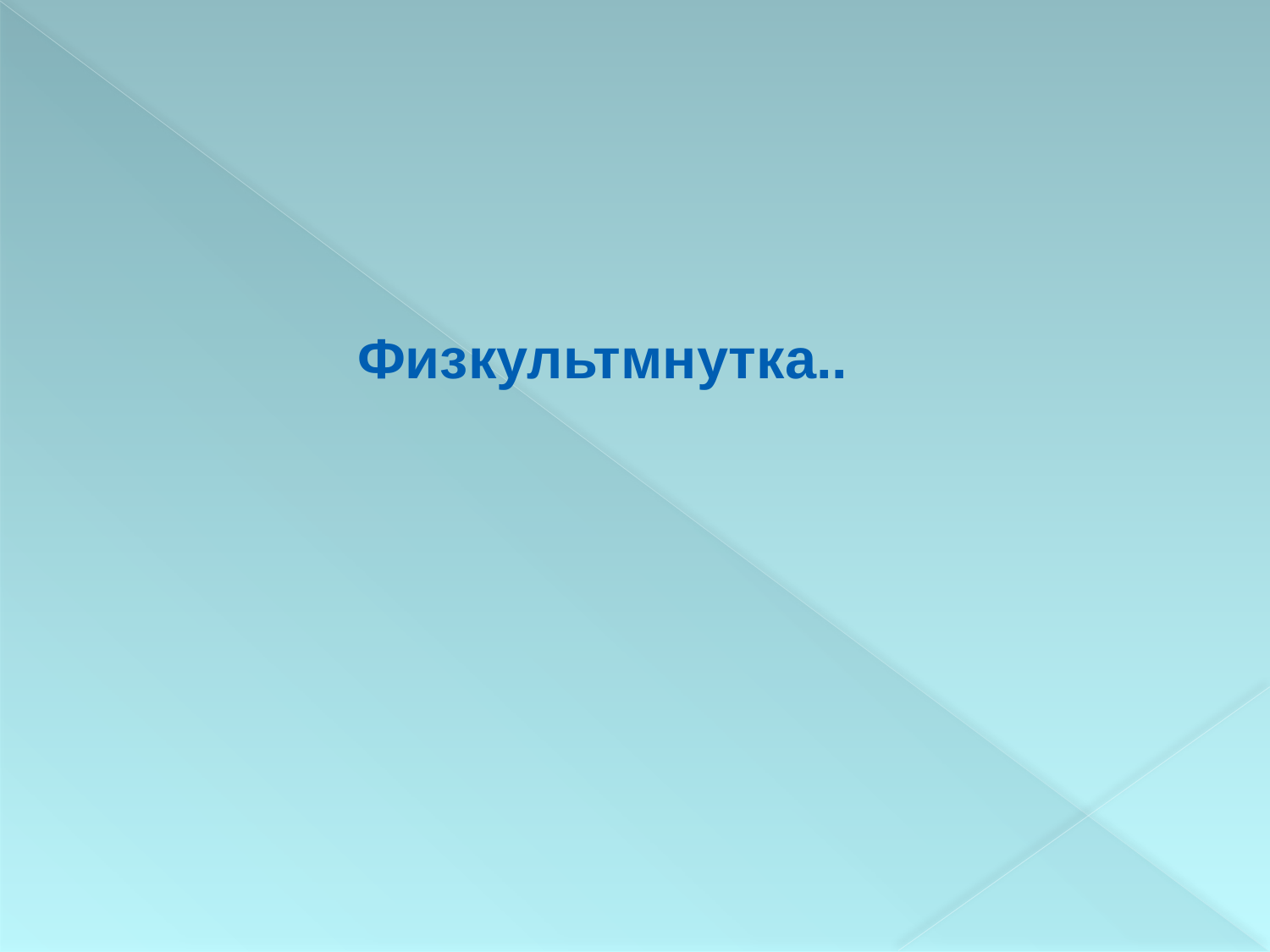

Физкультмнутка..

 Аква- с  лат. — «вода»,   гидро-  от греч.- вода